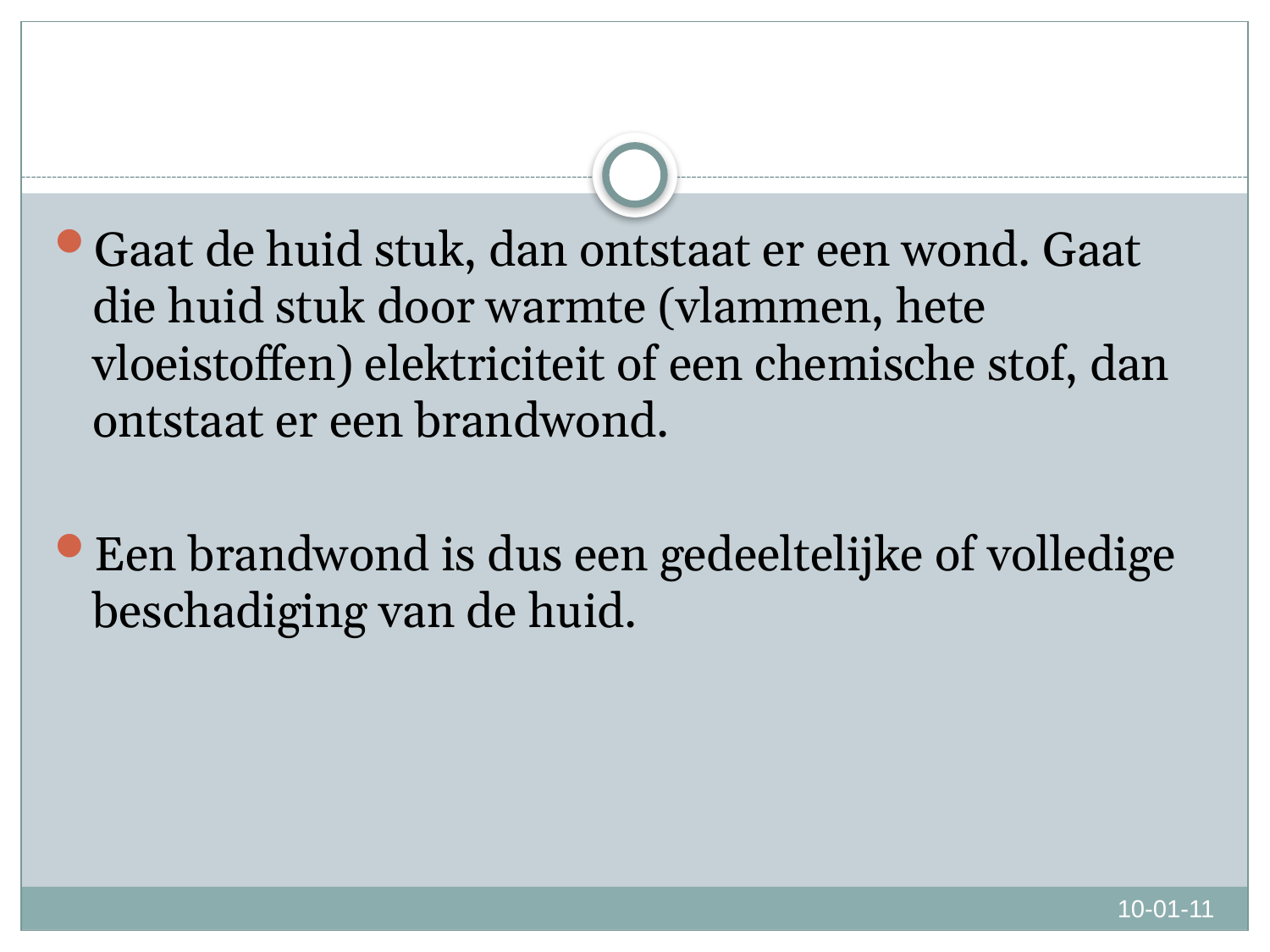

#
Gaat de huid stuk, dan ontstaat er een wond. Gaat die huid stuk door warmte (vlammen, hete vloeistoffen) elektriciteit of een chemische stof, dan ontstaat er een brandwond.

Een brandwond is dus een gedeeltelijke of volledige beschadiging van de huid.

10-01-11